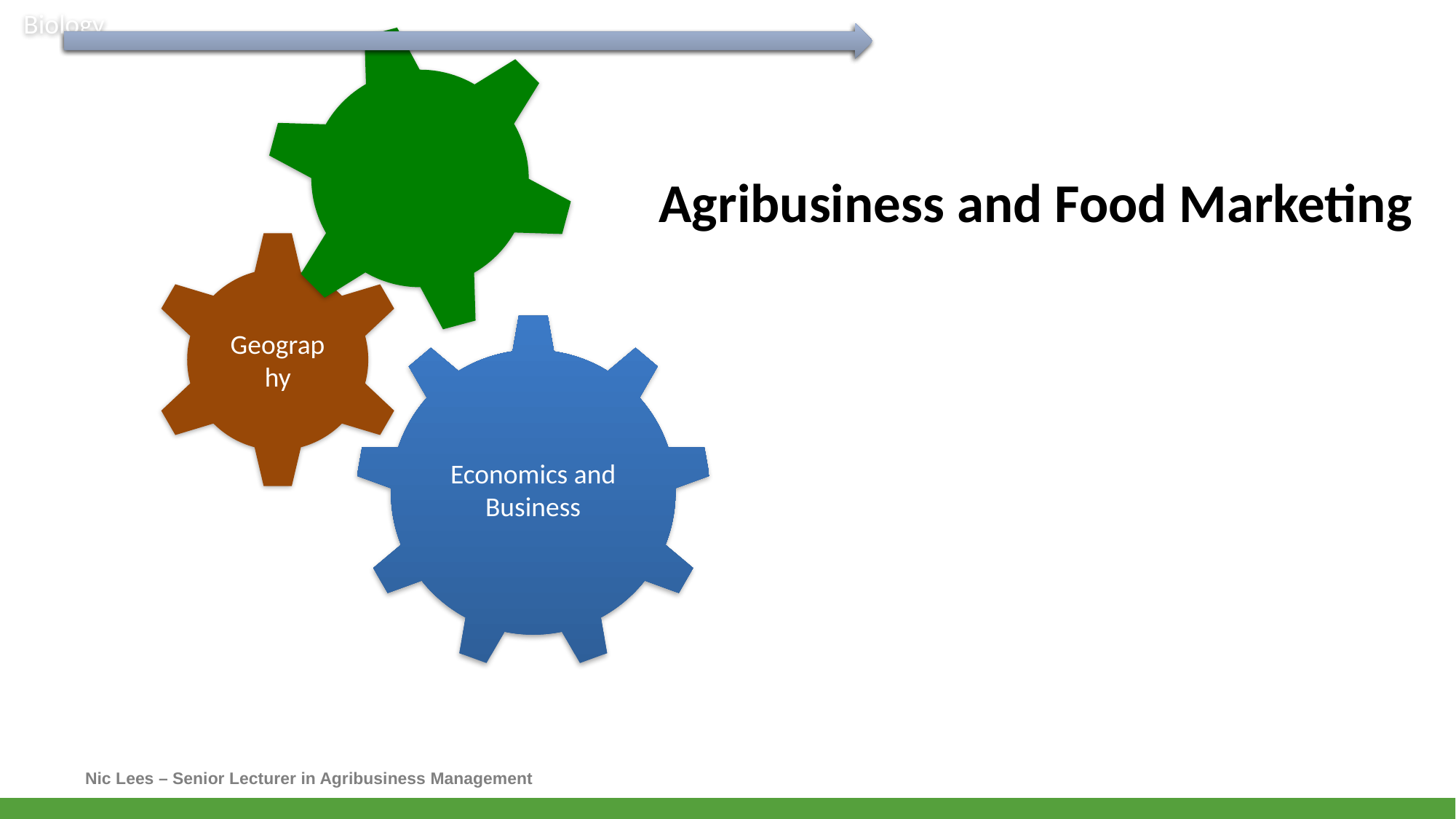

Geography
Biology
Economics and Business
Agribusiness and Food Marketing